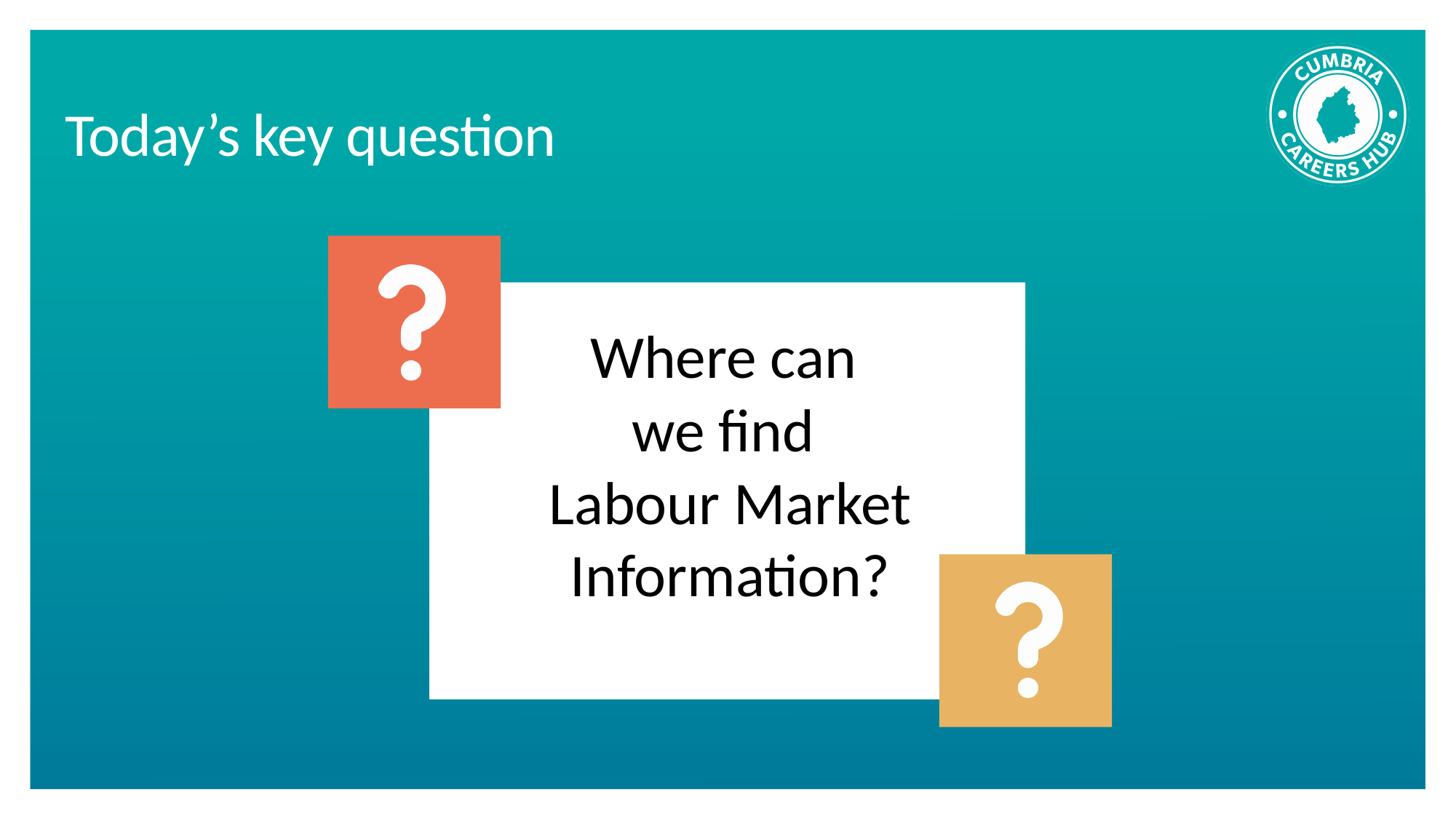

# Today’s key question
Where can
we find
Labour Market Information?